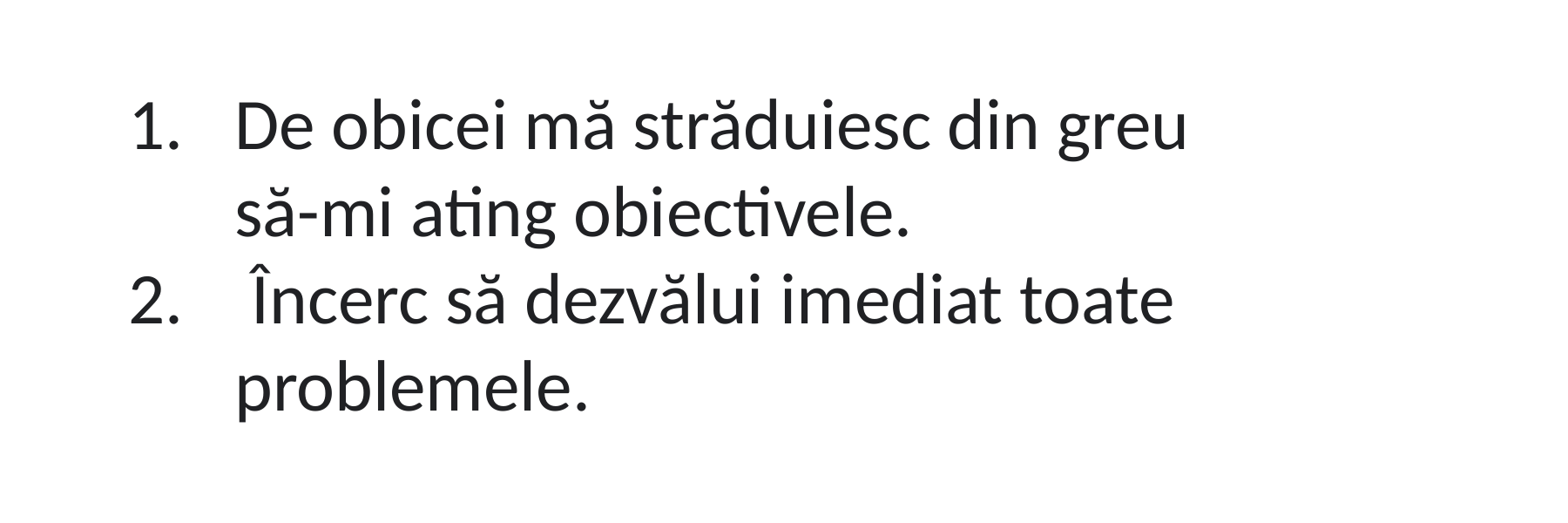

De obicei mă străduiesc din greu să-mi ating obiectivele.
 Încerc să dezvălui imediat toate problemele.